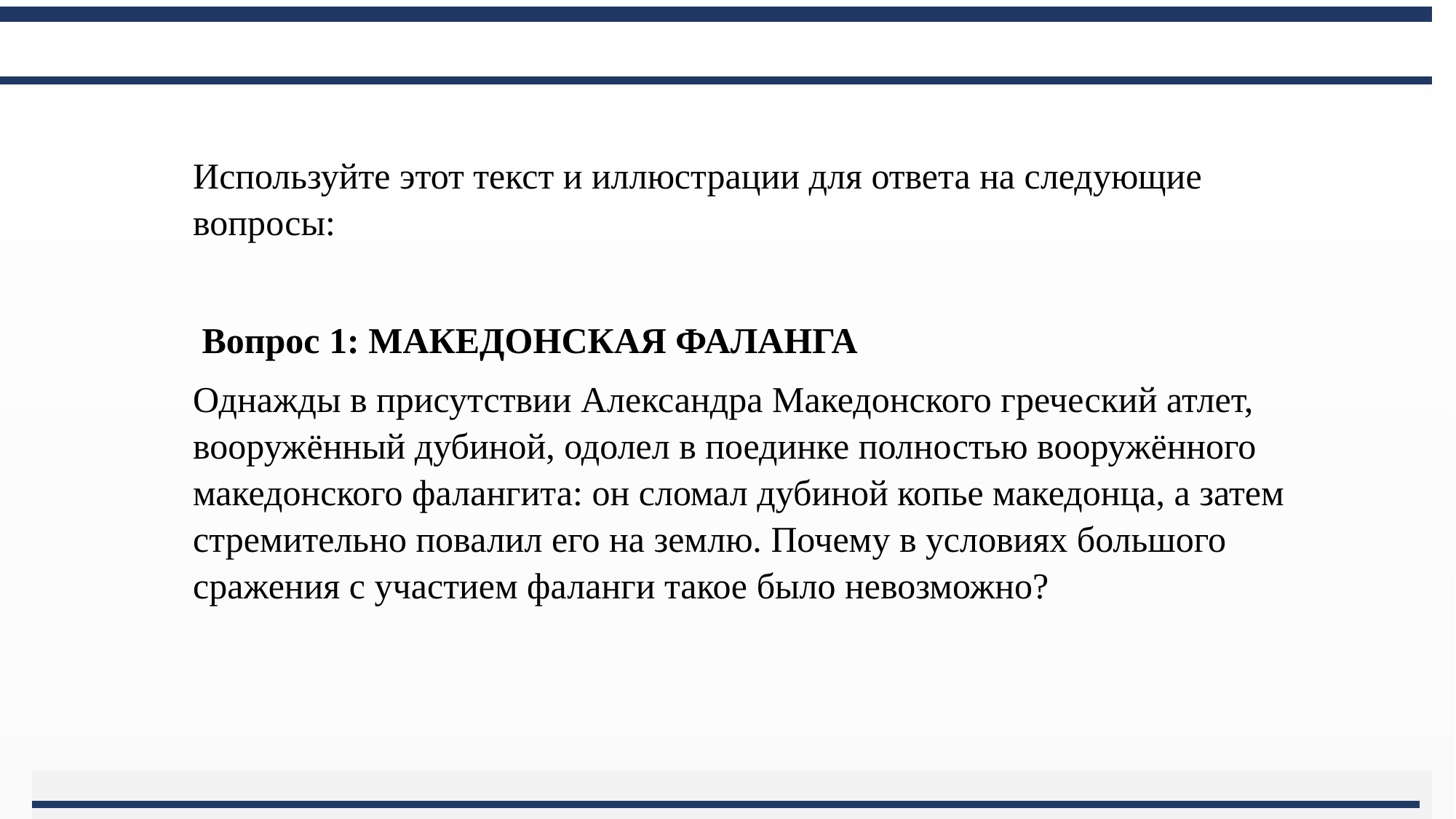

Используйте этот текст и иллюстрации для ответа на следующие вопросы:

 Вопрос 1: МАКЕДОНСКАЯ ФАЛАНГА
Однажды в присутствии Александра Македонского греческий атлет, вооружённый дубиной, одолел в поединке полностью вооружённого македонского фалангита: он сломал дубиной копье македонца, а затем стремительно повалил его на землю. Почему в условиях большого сражения с участием фаланги такое было невозможно?